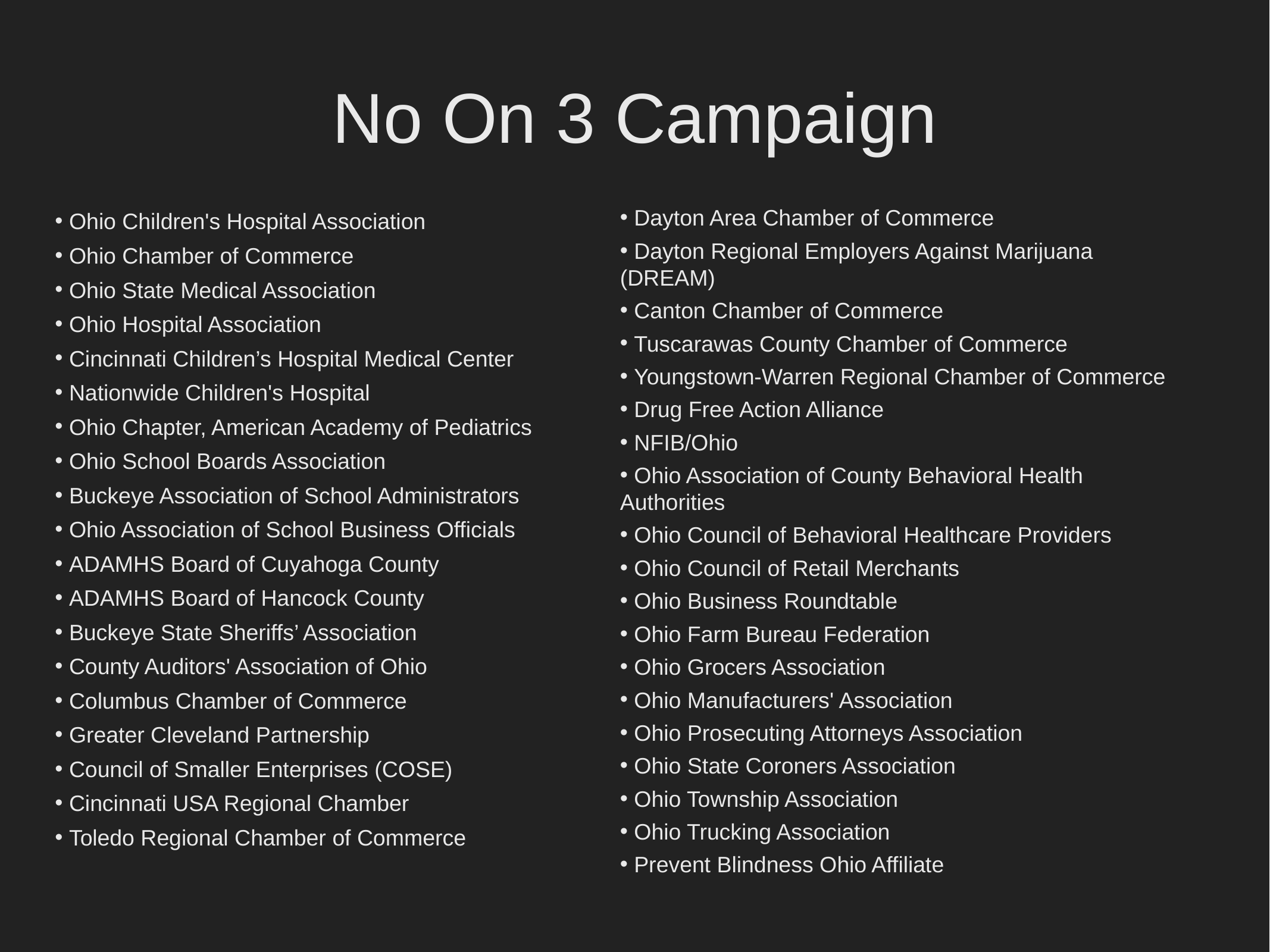

No On 3 Campaign
 Dayton Area Chamber of Commerce
 Dayton Regional Employers Against Marijuana (DREAM)
 Canton Chamber of Commerce
 Tuscarawas County Chamber of Commerce
 Youngstown-Warren Regional Chamber of Commerce
 Drug Free Action Alliance
 NFIB/Ohio
 Ohio Association of County Behavioral Health Authorities
 Ohio Council of Behavioral Healthcare Providers
 Ohio Council of Retail Merchants
 Ohio Business Roundtable
 Ohio Farm Bureau Federation
 Ohio Grocers Association
 Ohio Manufacturers' Association
 Ohio Prosecuting Attorneys Association
 Ohio State Coroners Association
 Ohio Township Association
 Ohio Trucking Association
 Prevent Blindness Ohio Affiliate
 Ohio Children's Hospital Association
 Ohio Chamber of Commerce
 Ohio State Medical Association
 Ohio Hospital Association
 Cincinnati Children’s Hospital Medical Center
 Nationwide Children's Hospital
 Ohio Chapter, American Academy of Pediatrics
 Ohio School Boards Association
 Buckeye Association of School Administrators
 Ohio Association of School Business Officials
 ADAMHS Board of Cuyahoga County
 ADAMHS Board of Hancock County
 Buckeye State Sheriffs’ Association
 County Auditors' Association of Ohio
 Columbus Chamber of Commerce
 Greater Cleveland Partnership
 Council of Smaller Enterprises (COSE)
 Cincinnati USA Regional Chamber
 Toledo Regional Chamber of Commerce